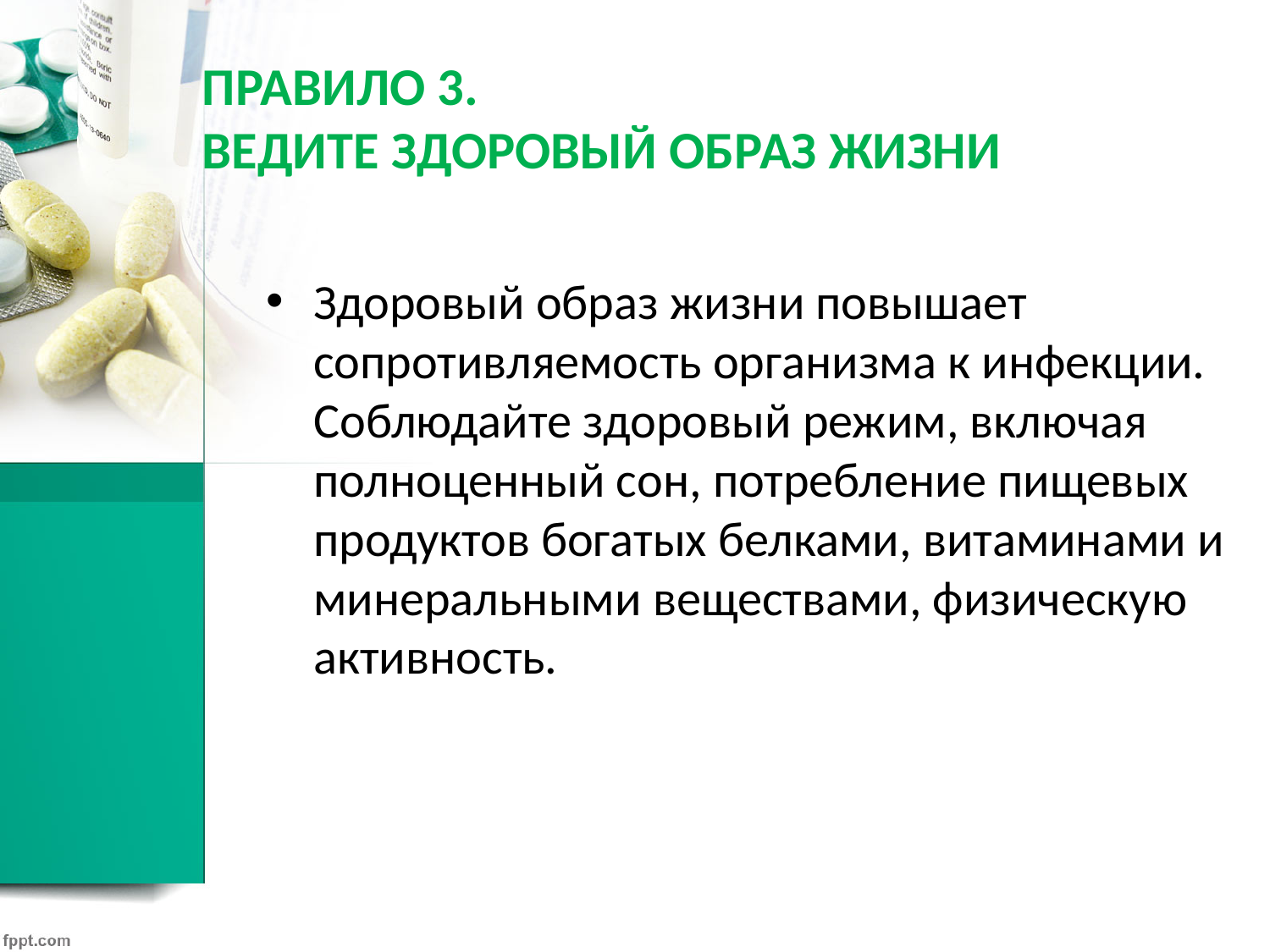

# ПРАВИЛО 3. ВЕДИТЕ ЗДОРОВЫЙ ОБРАЗ ЖИЗНИ
Здоровый образ жизни повышает сопротивляемость организма к инфекции. Соблюдайте здоровый режим, включая полноценный сон, потребление пищевых продуктов богатых белками, витаминами и минеральными веществами, физическую активность.